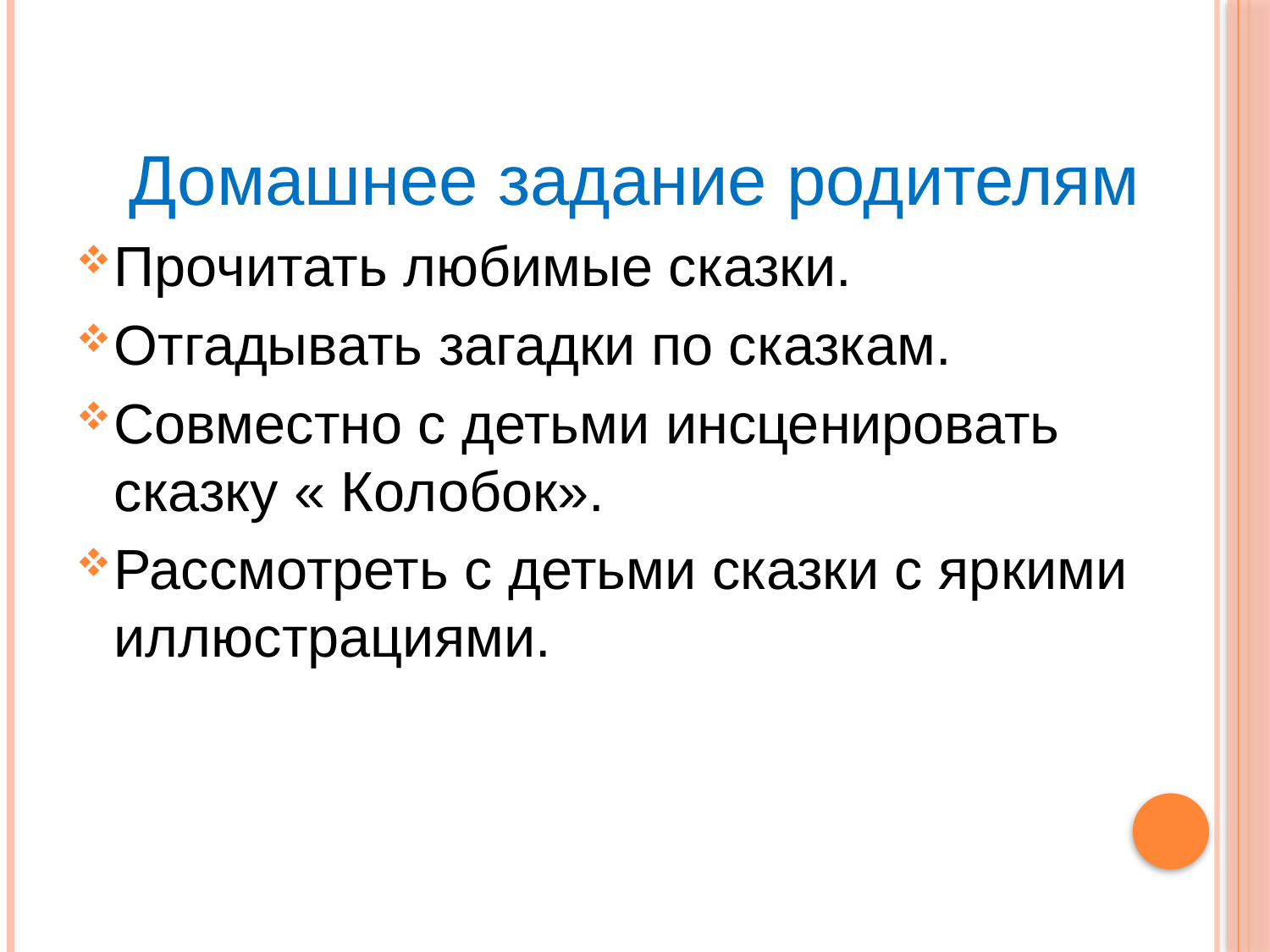

Домашнее задание родителям
Прочитать любимые сказки.
Отгадывать загадки по сказкам.
Совместно с детьми инсценировать сказку « Колобок».
Рассмотреть с детьми сказки с яркими иллюстрациями.